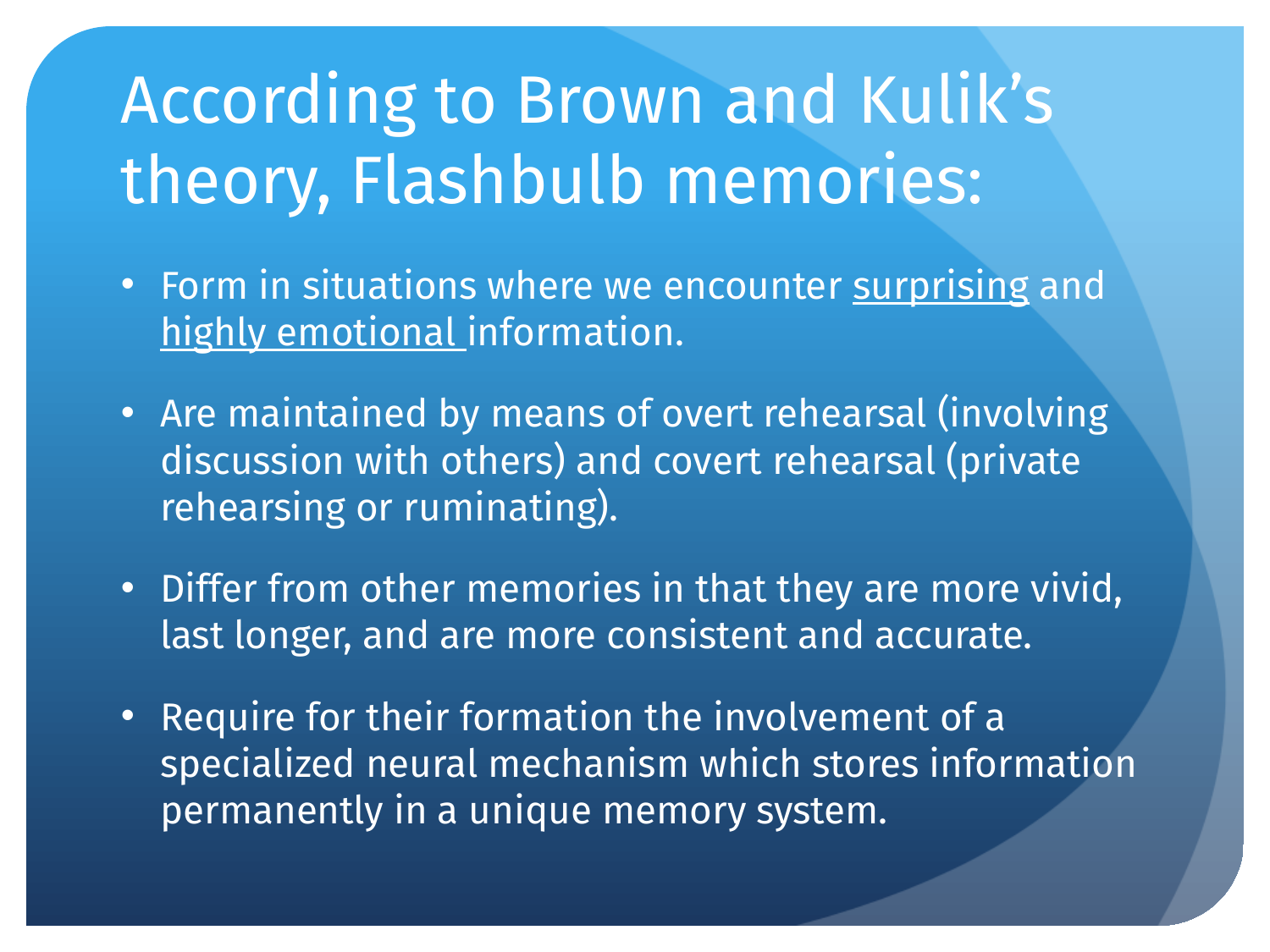

# According to Brown and Kulik’s theory, Flashbulb memories:
Form in situations where we encounter surprising and highly emotional information.
Are maintained by means of overt rehearsal (involving discussion with others) and covert rehearsal (private rehearsing or ruminating).
Differ from other memories in that they are more vivid, last longer, and are more consistent and accurate.
Require for their formation the involvement of a specialized neural mechanism which stores information permanently in a unique memory system.